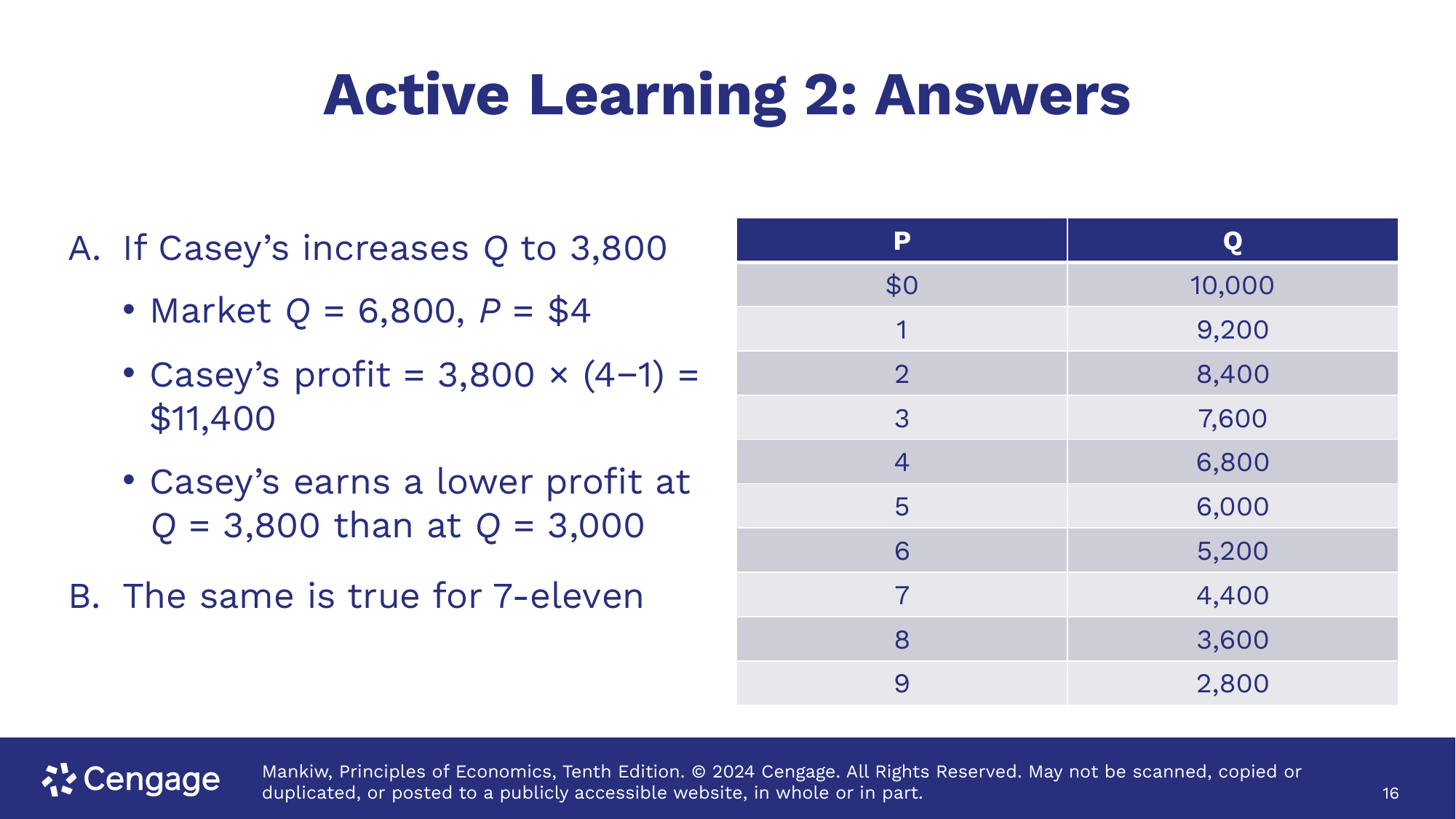

# Active Learning 2: Answers
If Casey’s increases Q to 3,800
Market Q = 6,800, P = $4
Casey’s profit = 3,800 × (4−1) = $11,400
Casey’s earns a lower profit at Q = 3,800 than at Q = 3,000
The same is true for 7-eleven
| P | Q |
| --- | --- |
| $0 | 10,000 |
| 1 | 9,200 |
| 2 | 8,400 |
| 3 | 7,600 |
| 4 | 6,800 |
| 5 | 6,000 |
| 6 | 5,200 |
| 7 | 4,400 |
| 8 | 3,600 |
| 9 | 2,800 |